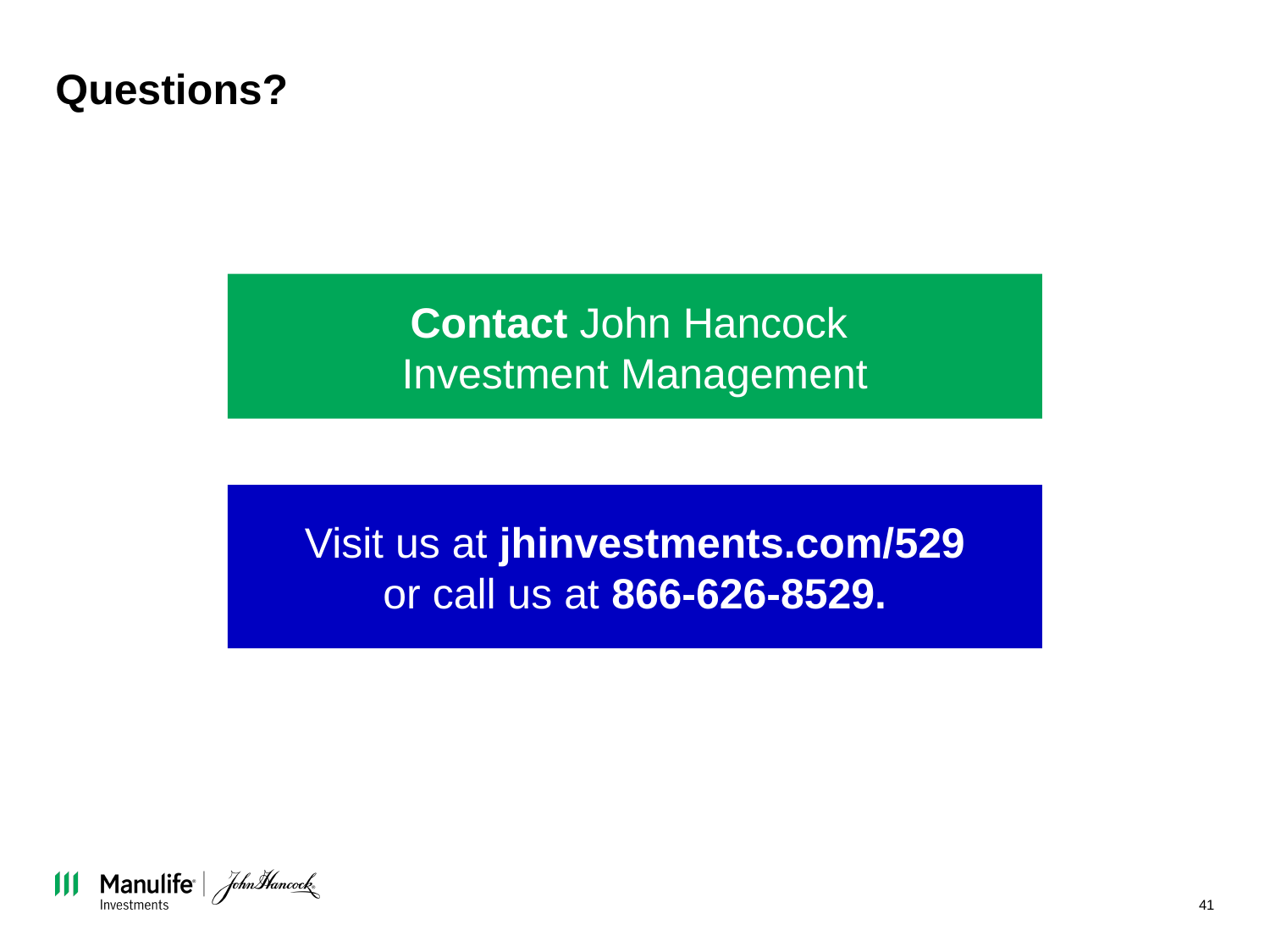

# Questions?
Contact John Hancock
Investment Management
Visit us at jhinvestments.com/529
or call us at 866-626-8529.
41
THIS MATERIAL IS FOR INSTITUTIONAL/BROKER-DEALER USE ONLY. NOT FOR DISTRIBUTION OR USE WITH THE PUBLIC.